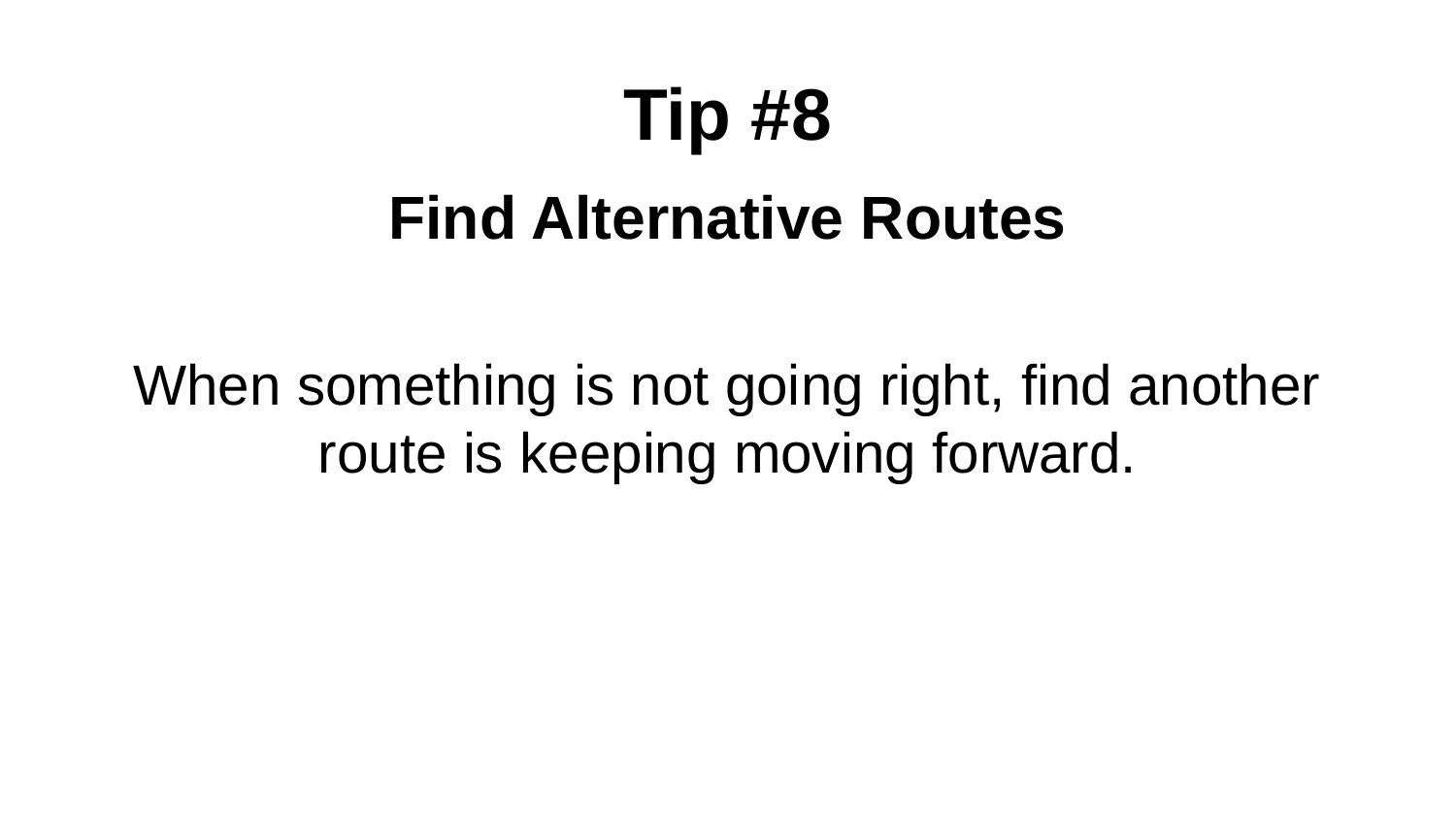

# Tip #8

Find Alternative Routes

When something is not going right, find another route is keeping moving forward.